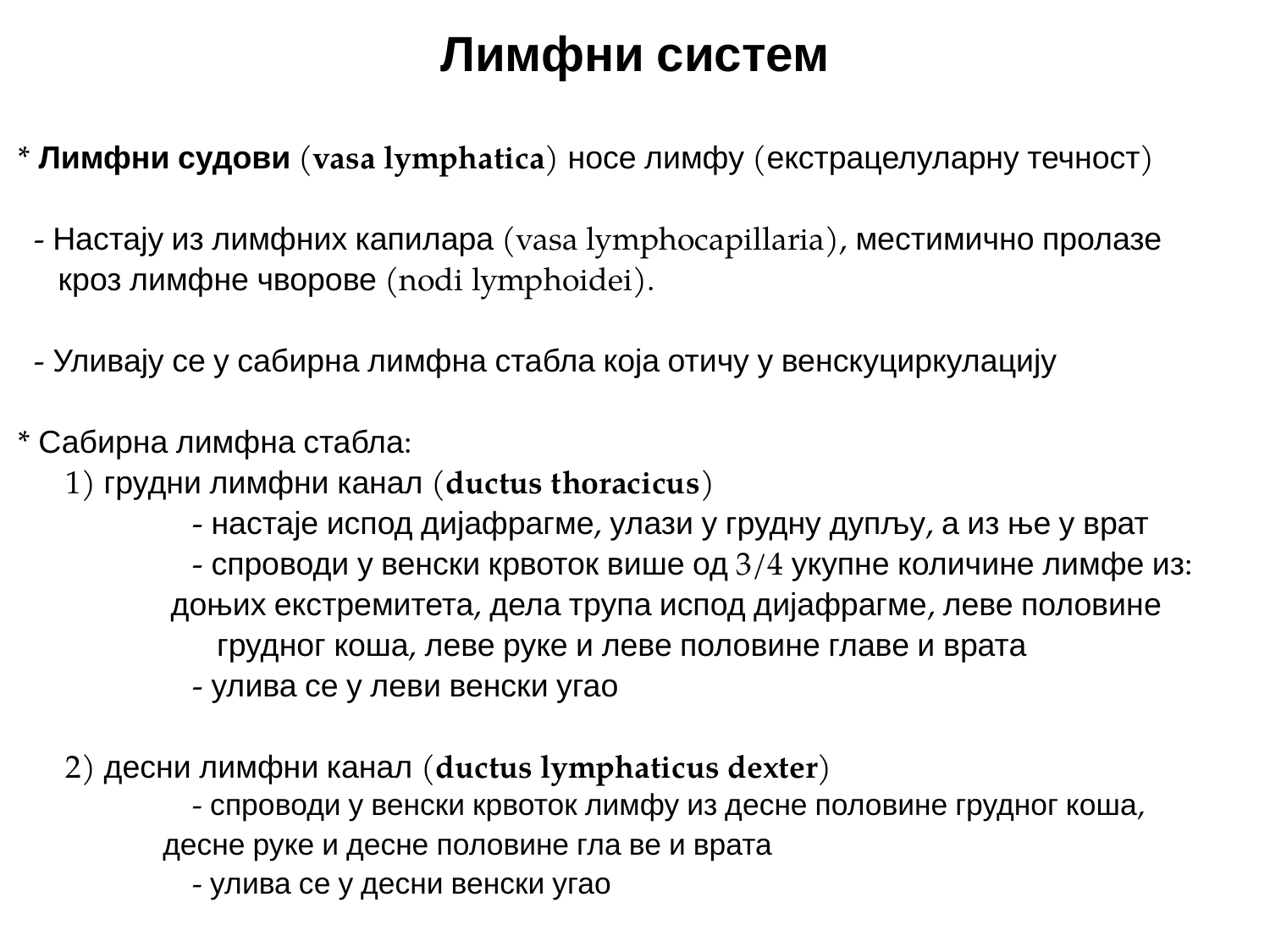

Лимфни систем

* Лимфни судови (vasa lymphatica) носе лимфу (екстрацелуларну течност)

  - Настају из лимфних капилара (vasa lymphocapillaria), местимично пролазе
     кроз лимфне чворове (nodi lymphoidei).

  - Уливају се у сабирна лимфна стабла која отичу у венскуциркулацију

* Сабирна лимфна стабла:
	1) грудни лимфни канал (ductus thoracicus)
		- настаје испод дијафрагме, улази у грудну дупљу, а из ње у врат
		- спроводи у венски крвоток више од 3/4 укупне количине лимфе из:
                   доњих екстремитета, дела трупа испод дијафрагме, леве половине
		   грудног коша, леве руке и леве половине главе и врата
		- улива се у леви венски угао

	2) десни лимфни канал (ductus lymphaticus dexter)
	- спроводи у венски крвоток лимфу из десне половине грудног коша,
                   десне руке и десне половине гла ве и врата
		- улива се у десни венски угао